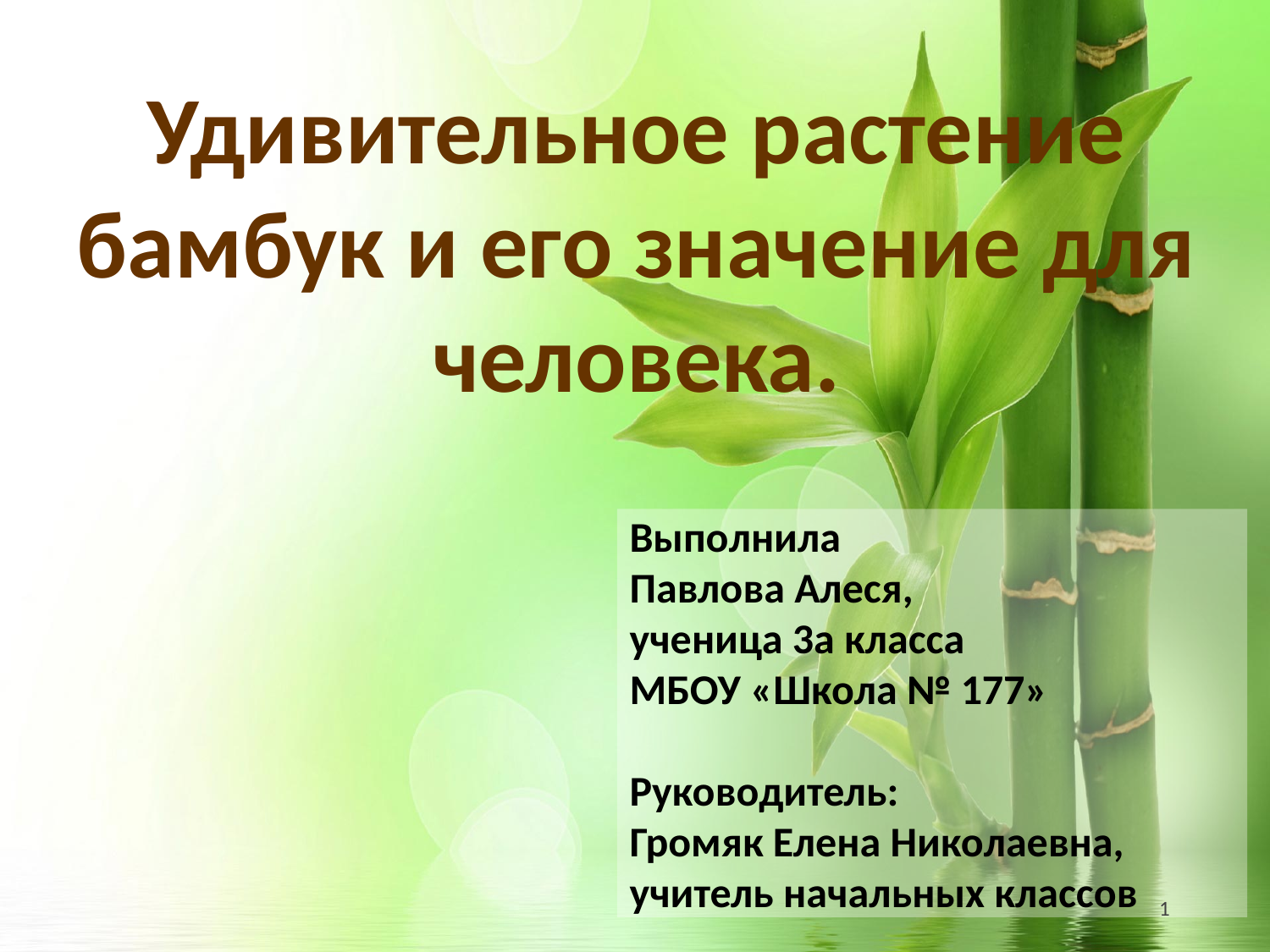

Удивительное растение бамбук и его значение для человека.
Выполнила
Павлова Алеся,
ученица 3а класса
МБОУ «Школа № 177»

Руководитель:
Громяк Елена Николаевна, учитель начальных классов
1